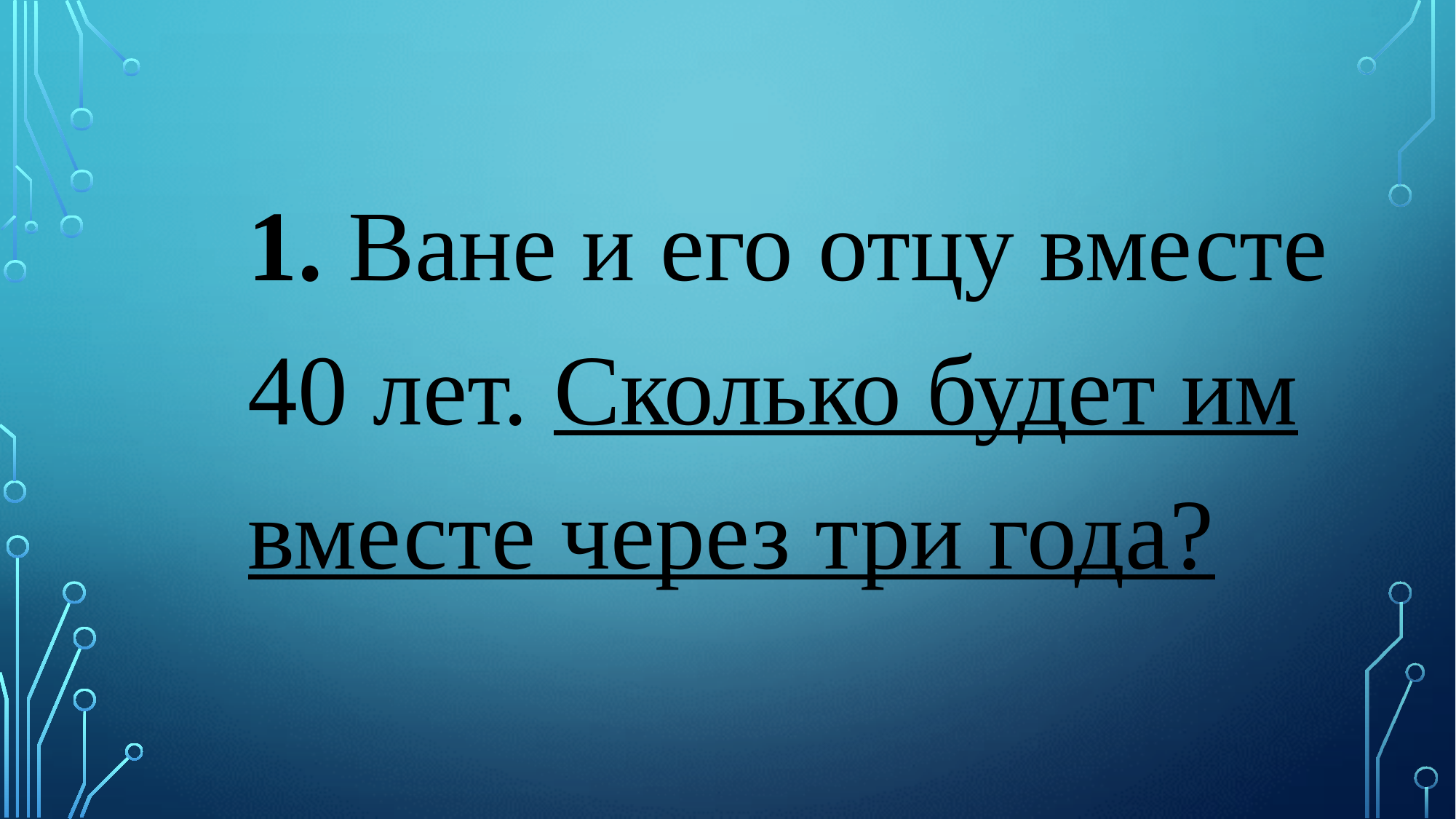

1. Ване и его отцу вместе 40 лет. Сколько будет им вместе через три года?